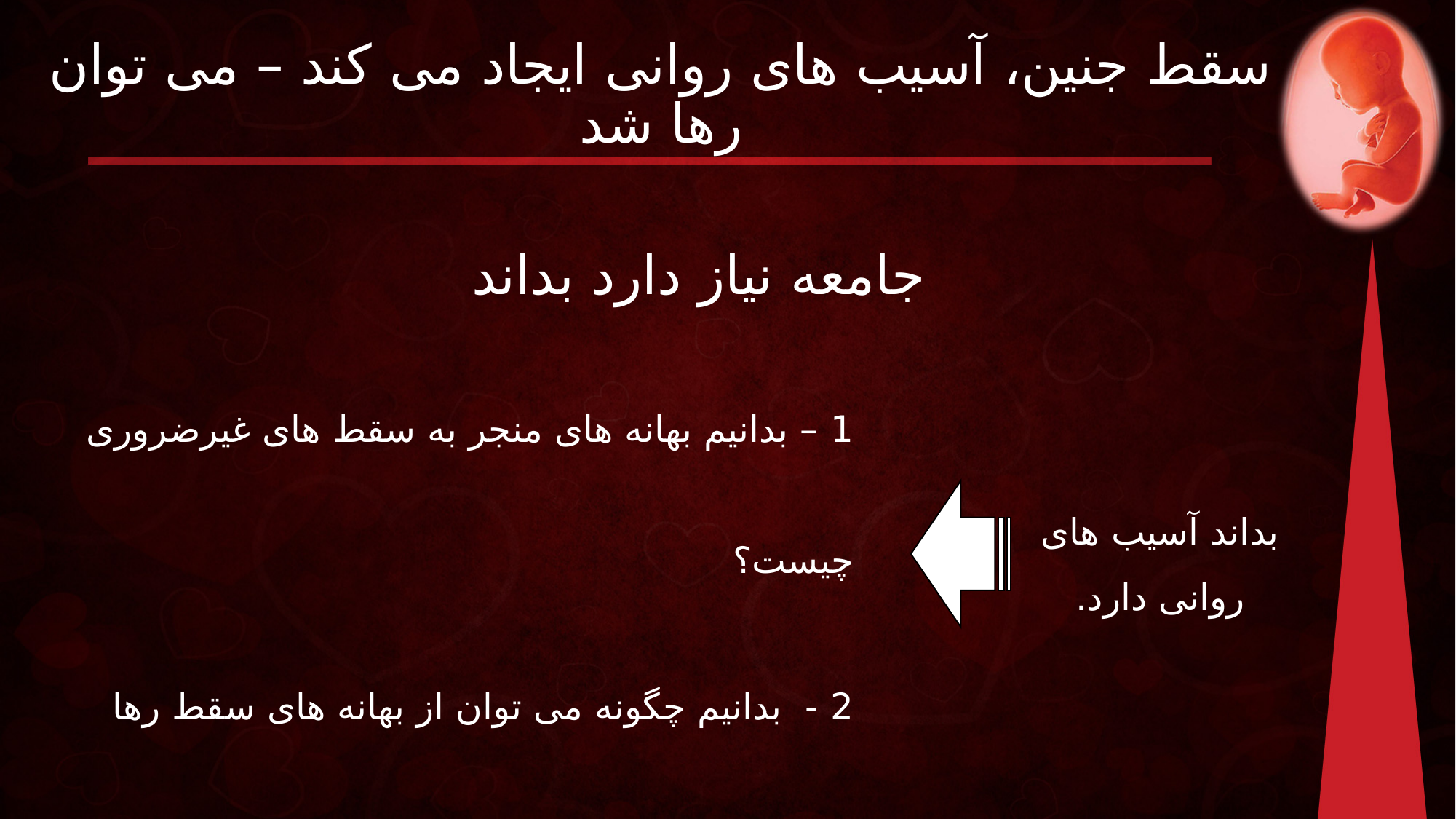

# سقط جنین، آسیب های روانی ایجاد می کند – می توان رها شد
جامعه نیاز دارد بداند
1 – بدانیم بهانه های منجر به سقط های غیرضروری چیست؟
2 -  بدانیم چگونه می توان از بهانه های سقط رها شد؟
3 -  بداند چگونه می توان دیگران را از ارتکابش رها کرد؟

بداند آسیب های روانی دارد.